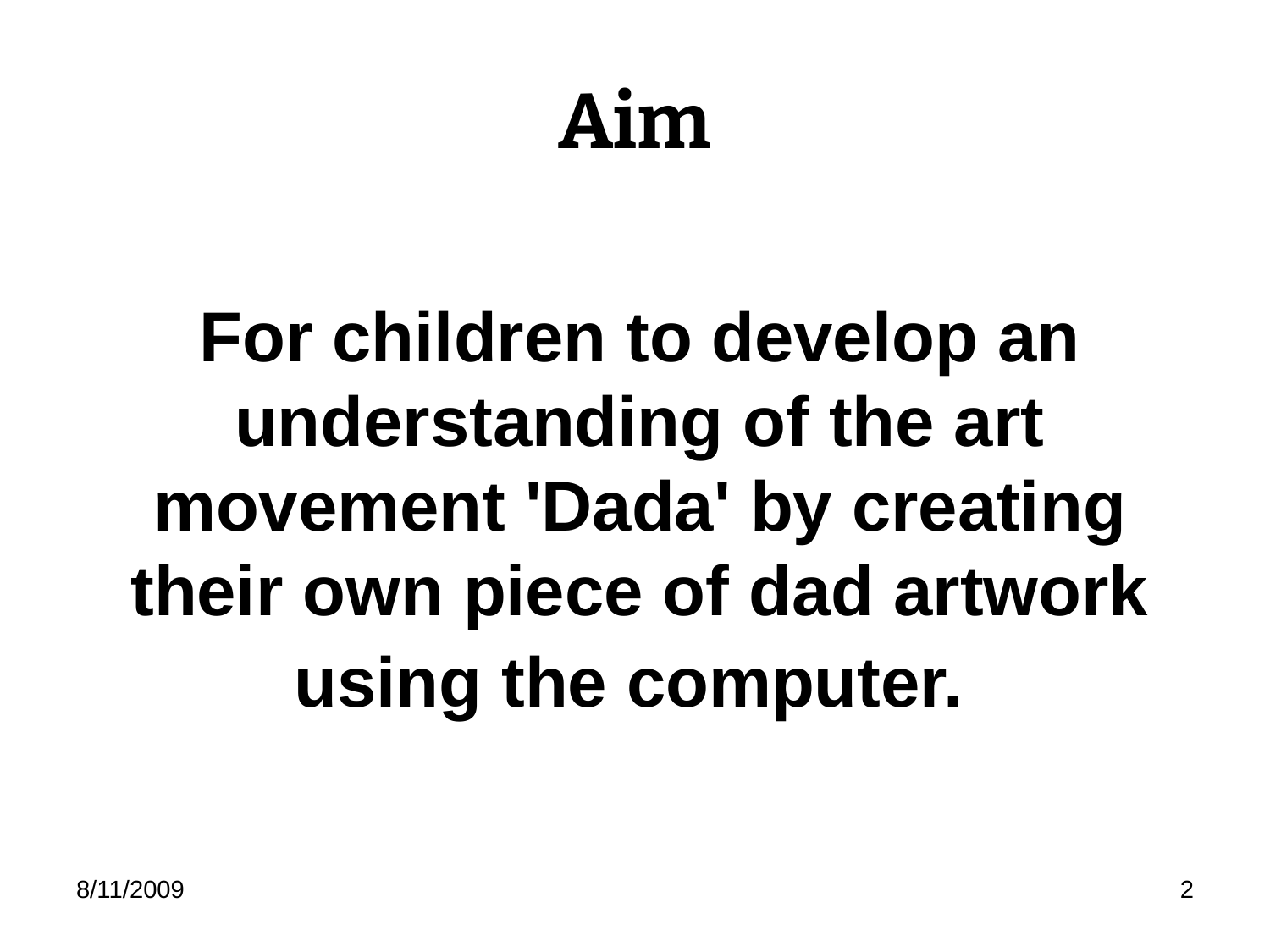

# Aim
For children to develop an understanding of the art movement 'Dada' by creating their own piece of dad artwork using the computer.
8/11/2009
2